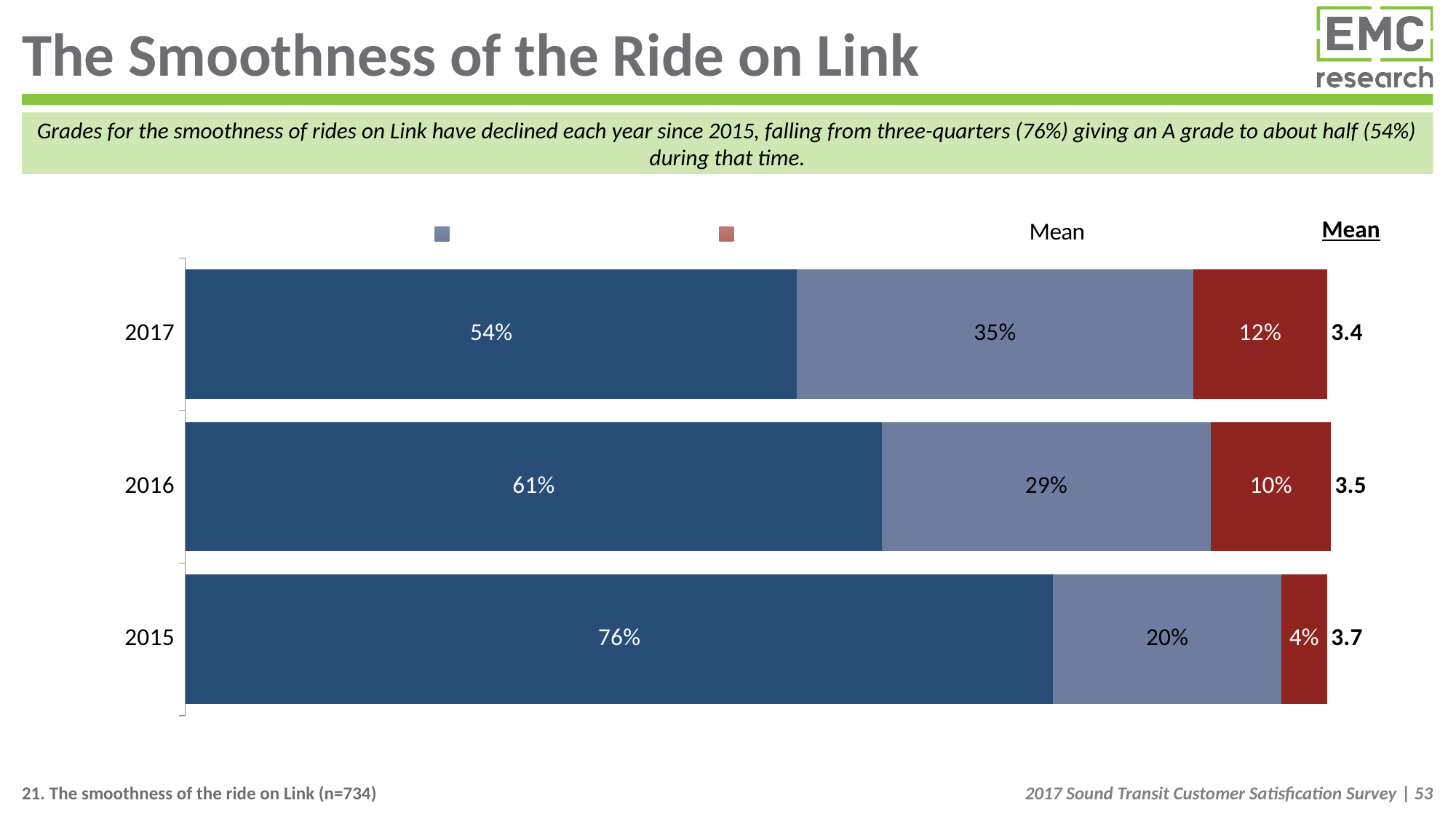

# The Smoothness of the Ride on Link
Grades for the smoothness of rides on Link have declined each year since 2015, falling from three-quarters (76%) giving an A grade to about half (54%) during that time.
Mean

### Chart

| Category | A |   | B |    | C or lower/DK | Mean |
|---|---|---|---|---|---|---|
| 2017 | 0.5354589052624792 | None | 0.34741422085177653 | None | 0.11712687388574727 | 3.413719577522868 |
| 2016 | 0.61 | None | 0.28825947739722363 | None | 0.10498915338738096 | 3.509584981624902 |
| 2015 | 0.7600271624517221 | None | 0.1997944076727007 | None | 0.04017842987557585 | 3.7198487325761453 |
21. The smoothness of the ride on Link (n=734)